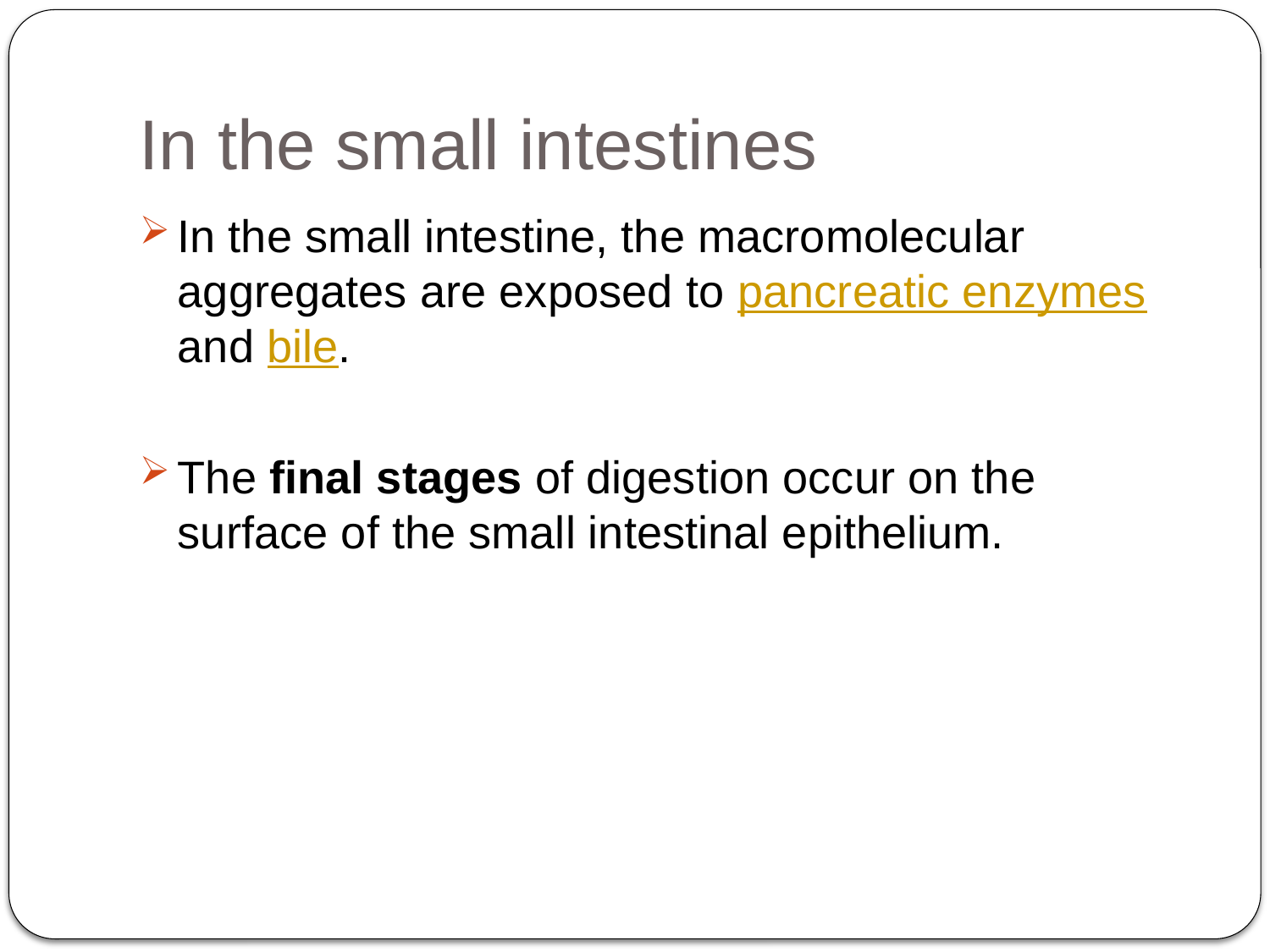

# In the small intestines
In the small intestine, the macromolecular aggregates are exposed to pancreatic enzymes and bile.

The final stages of digestion occur on the surface of the small intestinal epithelium.